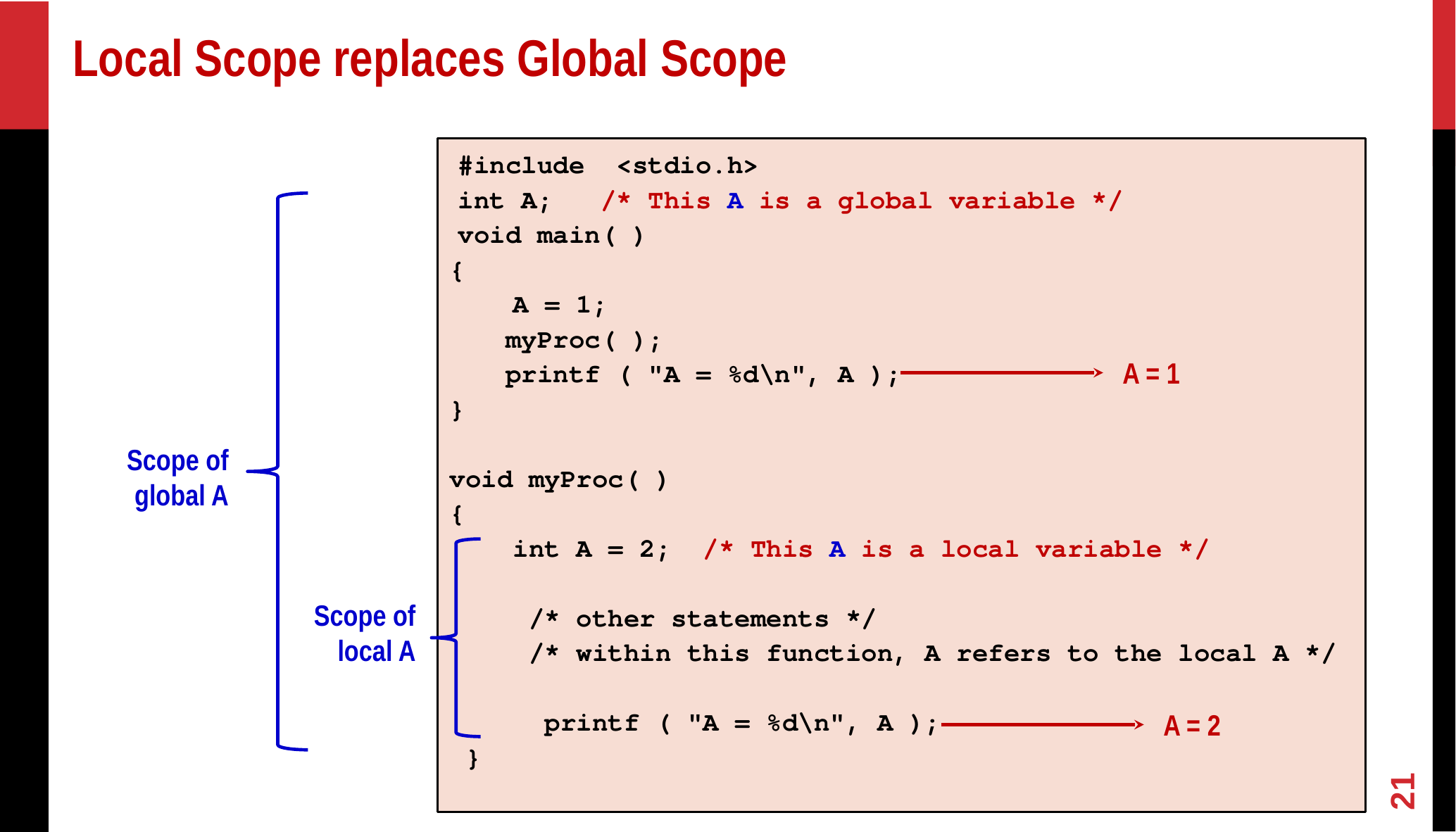

# Local Scope replaces Global Scope
#include  <stdio.h>
int A;   /* This A is a global variable */
void main( )
{
    A = 1;
	   myProc( );
	   printf ( "A = %d\n", A );
}

void myProc( )
{
    int A = 2;  /* This A is a local variable */

     /* other statements */
     /* within this function, A refers to the local A */

      printf ( "A = %d\n", A );
 }

A = 1
Scope of global A

Scope of local A
A = 2
21